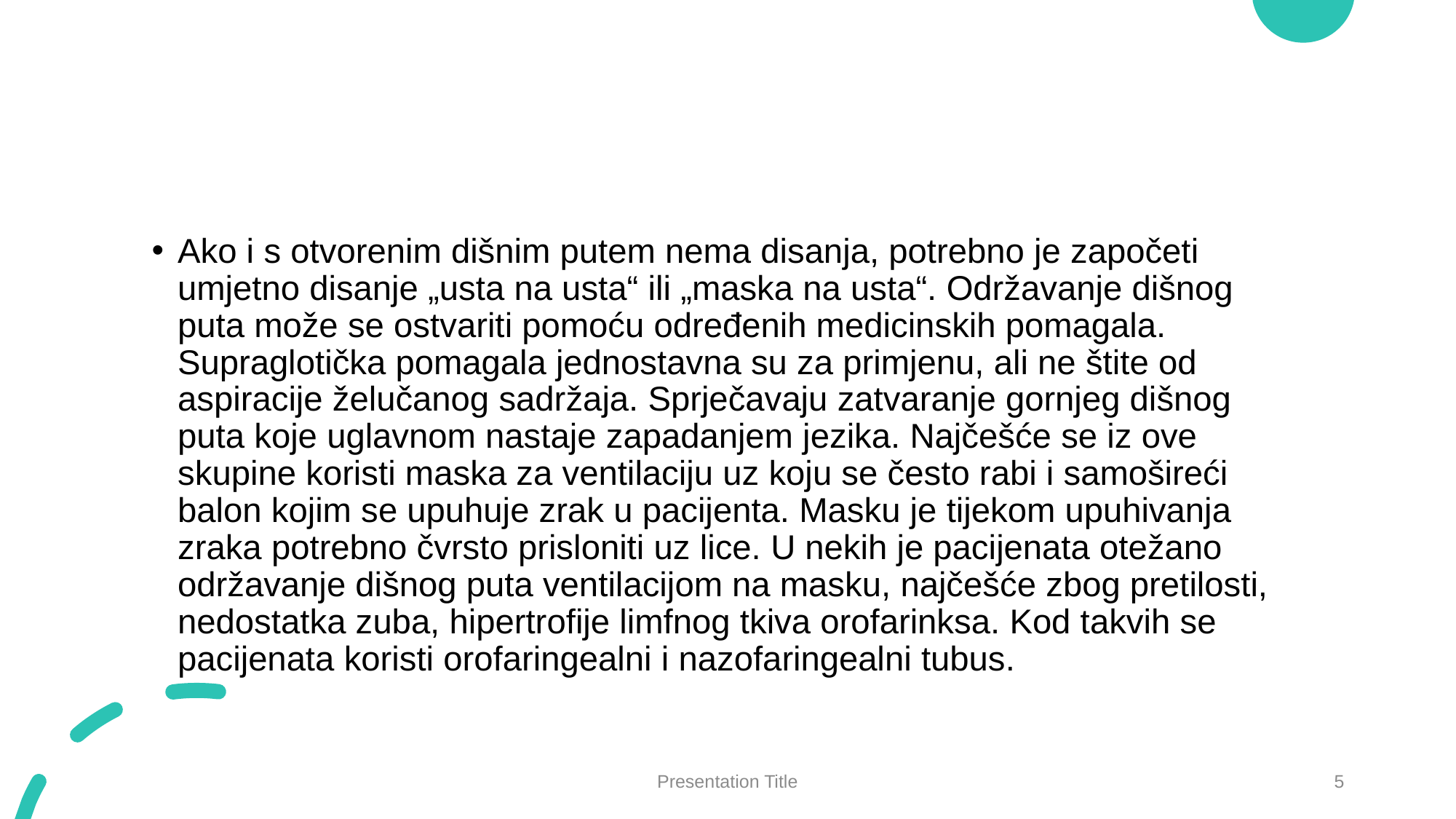

#
Ako i s otvorenim dišnim putem nema disanja, potrebno je započeti umjetno disanje „usta na usta“ ili „maska na usta“. Održavanje dišnog puta može se ostvariti pomoću određenih medicinskih pomagala. Supraglotička pomagala jednostavna su za primjenu, ali ne štite od aspiracije želučanog sadržaja. Sprječavaju zatvaranje gornjeg dišnog puta koje uglavnom nastaje zapadanjem jezika. Najčešće se iz ove skupine koristi maska za ventilaciju uz koju se često rabi i samošireći balon kojim se upuhuje zrak u pacijenta. Masku je tijekom upuhivanja zraka potrebno čvrsto prisloniti uz lice. U nekih je pacijenata otežano održavanje dišnog puta ventilacijom na masku, najčešće zbog pretilosti, nedostatka zuba, hipertrofije limfnog tkiva orofarinksa. Kod takvih se pacijenata koristi orofaringealni i nazofaringealni tubus.
Presentation Title
5